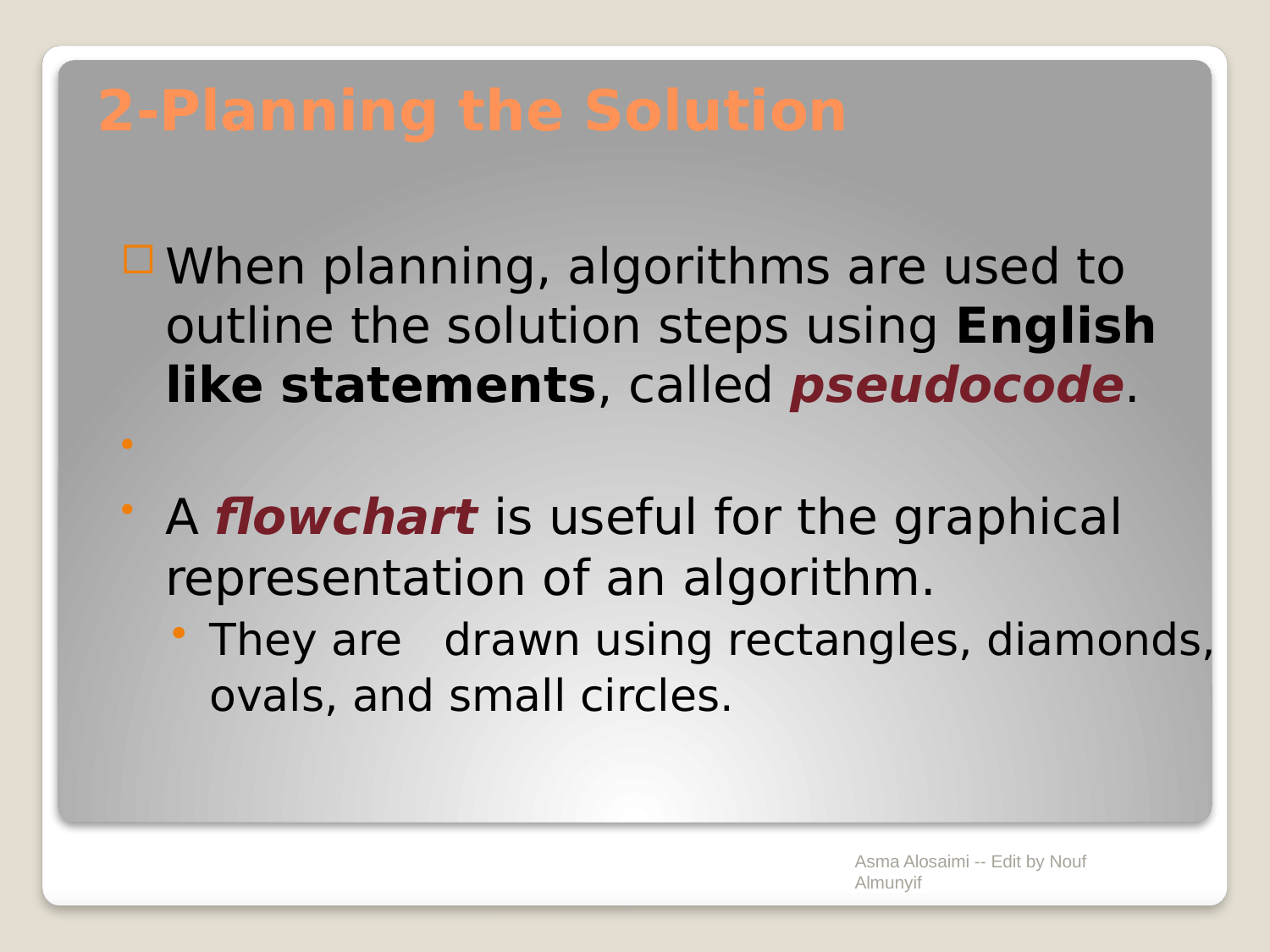

# 2-Planning the Solution
When planning, algorithms are used to outline the solution steps using English like statements, called pseudocode.

A flowchart is useful for the graphical representation of an algorithm.
They are   drawn using rectangles, diamonds, ovals, and small circles.

Asma Alosaimi -- Edit by Nouf Almunyif